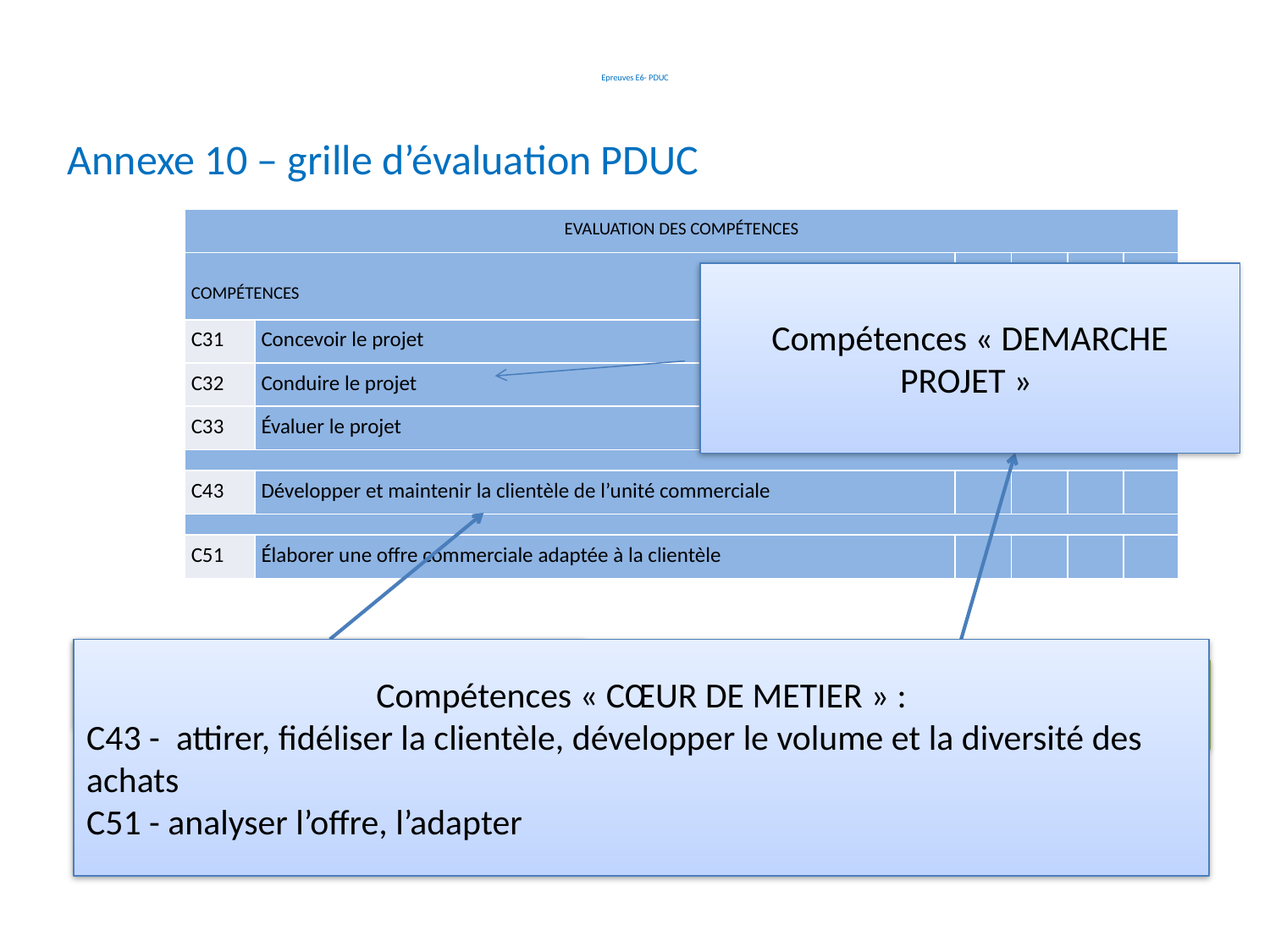

# Epreuves E6- PDUC
Annexe 10 – grille d’évaluation PDUC

| EVALUATION DES compétences |  |  |  |  |  |
| --- | --- | --- | --- | --- | --- |
| Degré de maitrise compétences |  | 1 | 2 | 3 | 4 |
| C31 | Concevoir le projet |  |  |  |  |
| C32 | Conduire le projet |  |  |  |  |
| C33 | Évaluer le projet |  |  |  |  |
|  |  |  |  |  |  |
| C43 | Développer et maintenir la clientèle de l’unité commerciale |  |  |  |  |
|  |  |  |  |  |  |
| C51 | Élaborer une offre commerciale adaptée à la clientèle |  |  |  |  |
Compétences « DEMARCHE PROJET »

Compétences « CŒUR DE METIER » :
C43 -  attirer, fidéliser la clientèle, développer le volume et la diversité des achats
C51 - analyser l’offre, l’adapter
Identification des compétences
à niveau « 2 »
Identification 4 niveaux  de maîtrise  des compétences